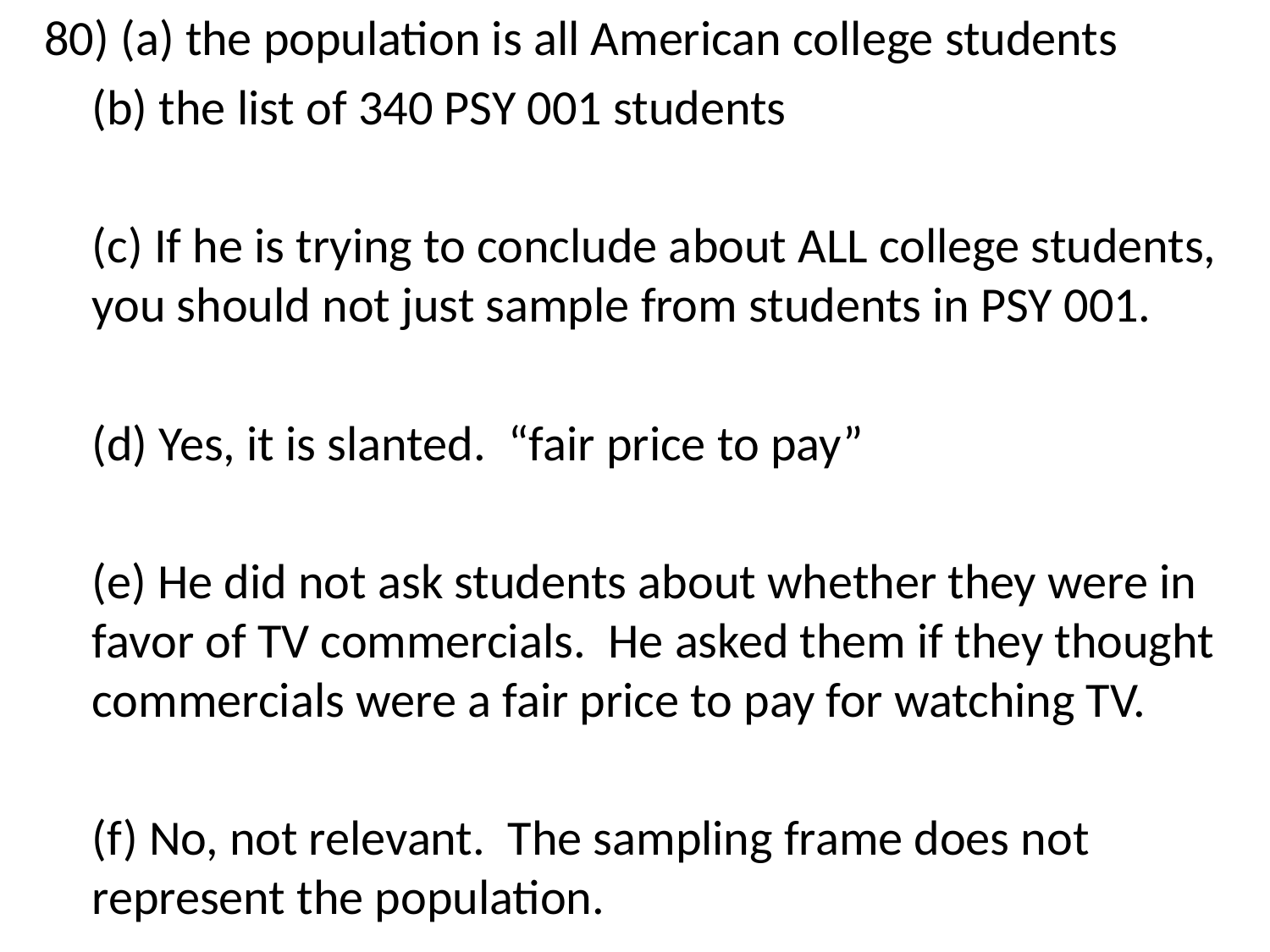

80) (a) the population is all American college students
	(b) the list of 340 PSY 001 students

	(c) If he is trying to conclude about ALL college students, you should not just sample from students in PSY 001.

	(d) Yes, it is slanted.  “fair price to pay”

	(e) He did not ask students about whether they were in favor of TV commercials.  He asked them if they thought commercials were a fair price to pay for watching TV.

	(f) No, not relevant.  The sampling frame does not represent the population.